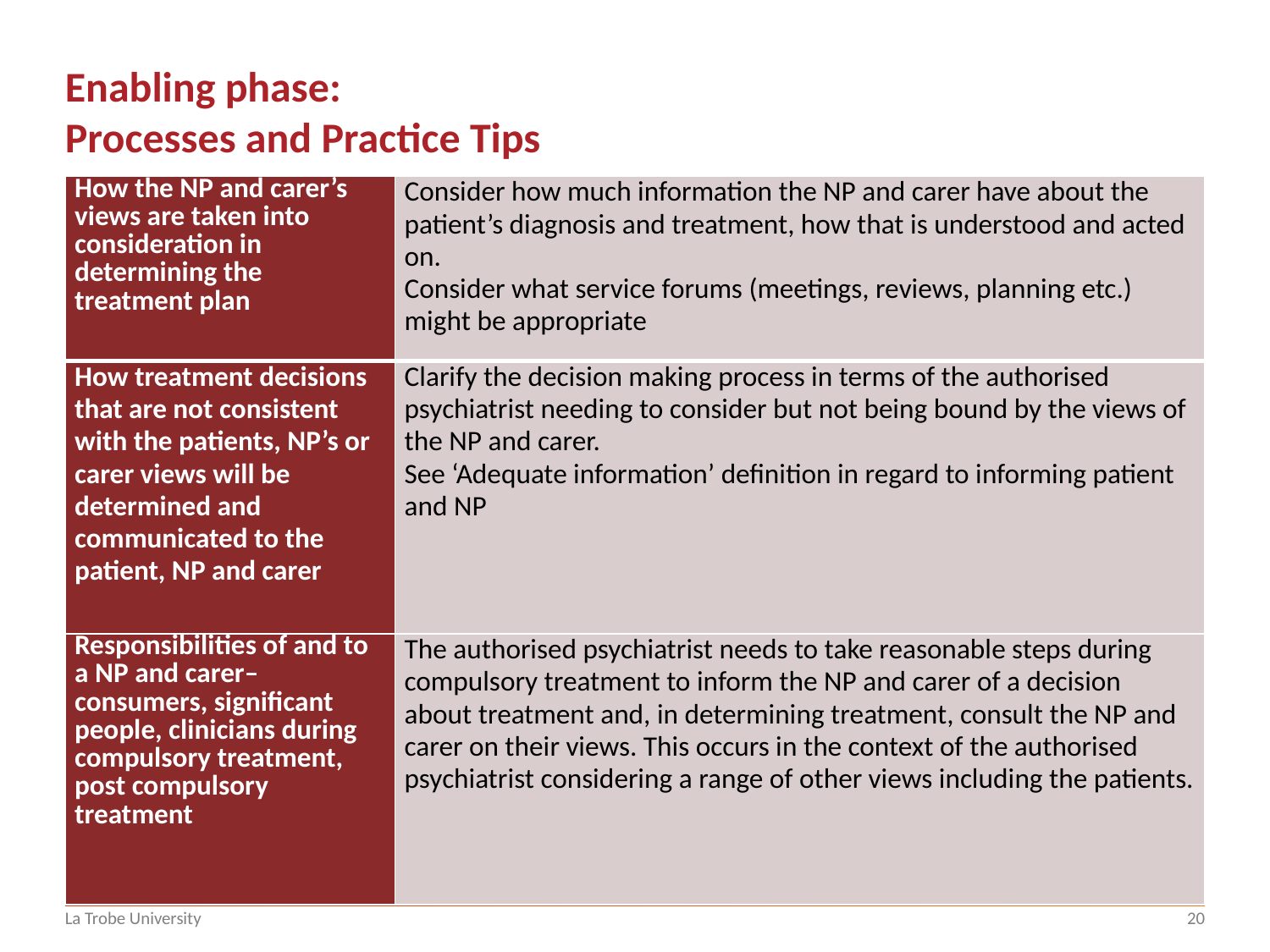

# Enabling phase: Processes and Practice Tips
| How the NP and carer’s views are taken into consideration in determining the treatment plan | Consider how much information the NP and carer have about the patient’s diagnosis and treatment, how that is understood and acted on. Consider what service forums (meetings, reviews, planning etc.) might be appropriate |
| --- | --- |
| How treatment decisions that are not consistent with the patients, NP’s or carer views will be determined and communicated to the patient, NP and carer | Clarify the decision making process in terms of the authorised psychiatrist needing to consider but not being bound by the views of the NP and carer. See ‘Adequate information’ definition in regard to informing patient and NP |
| Responsibilities of and to a NP and carer– consumers, significant people, clinicians during compulsory treatment, post compulsory treatment | The authorised psychiatrist needs to take reasonable steps during compulsory treatment to inform the NP and carer of a decision about treatment and, in determining treatment, consult the NP and carer on their views. This occurs in the context of the authorised psychiatrist considering a range of other views including the patients. |